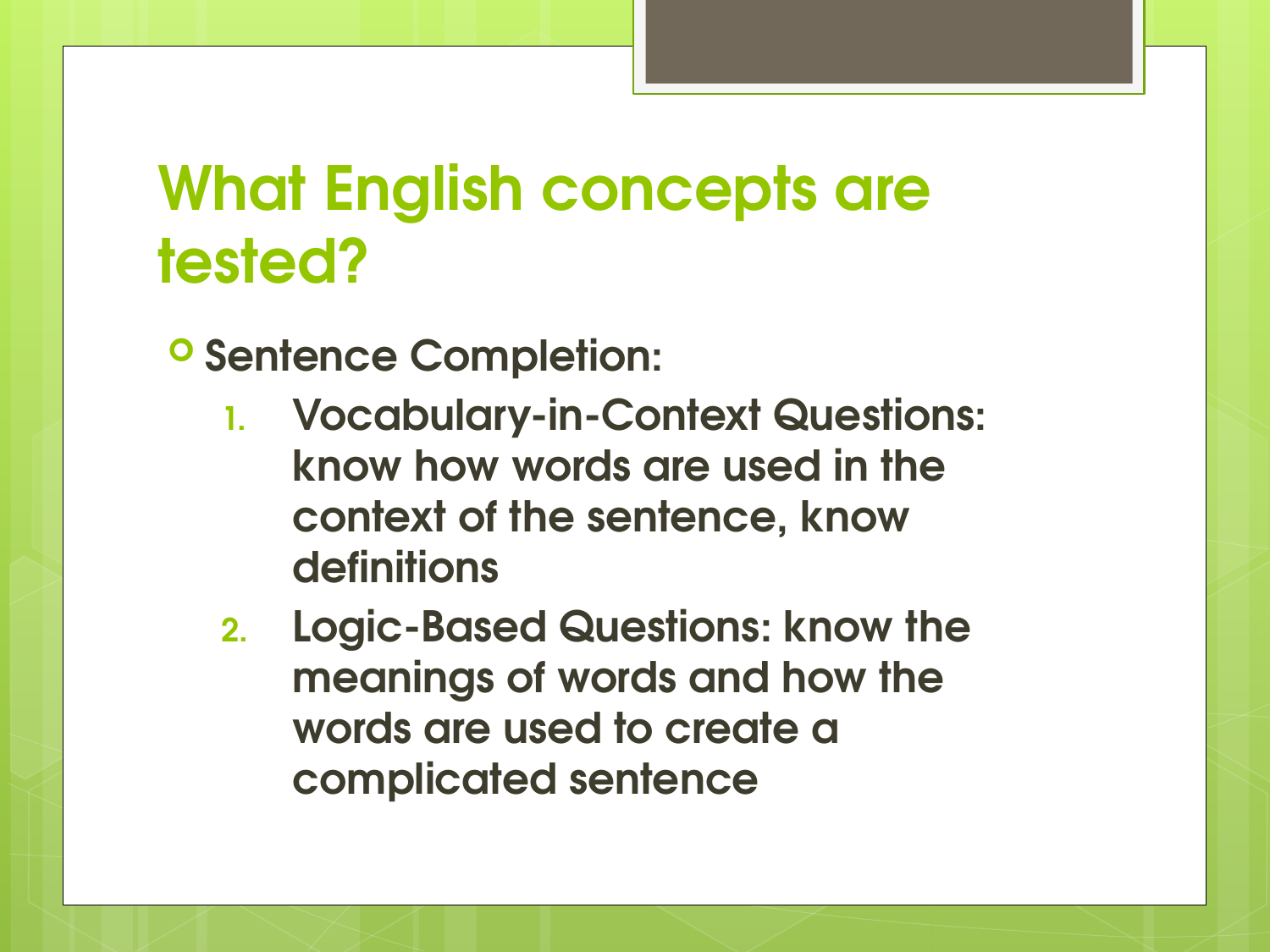

# What English concepts are tested?
Sentence Completion:
Vocabulary-in-Context Questions: know how words are used in the context of the sentence, know definitions
Logic-Based Questions: know the meanings of words and how the words are used to create a complicated sentence